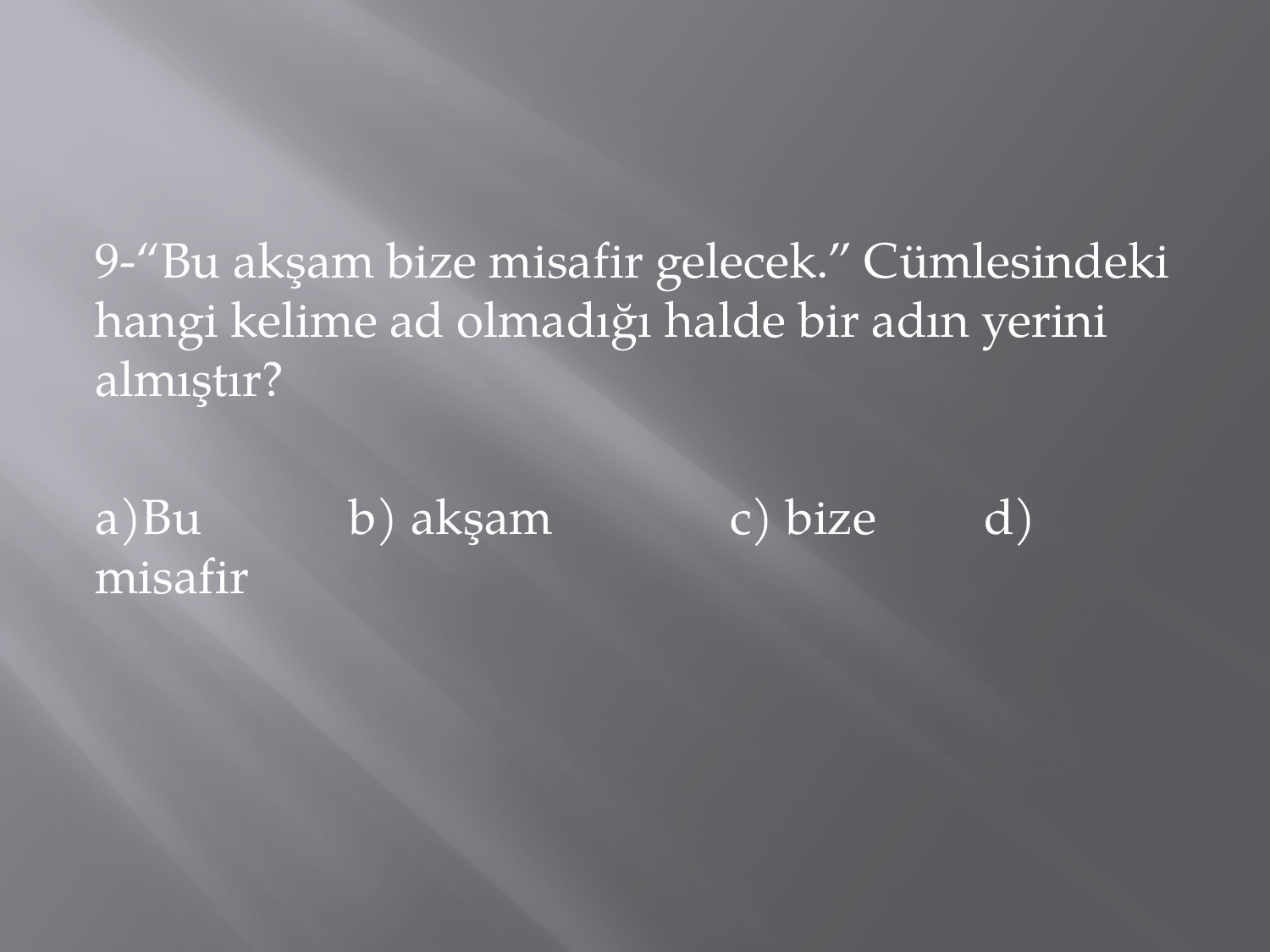

9-“Bu akşam bize misafir gelecek.” Cümlesindeki hangi kelime ad olmadığı halde bir adın yerini almıştır?

a)Bu		b) akşam		c) bize	d) misafir